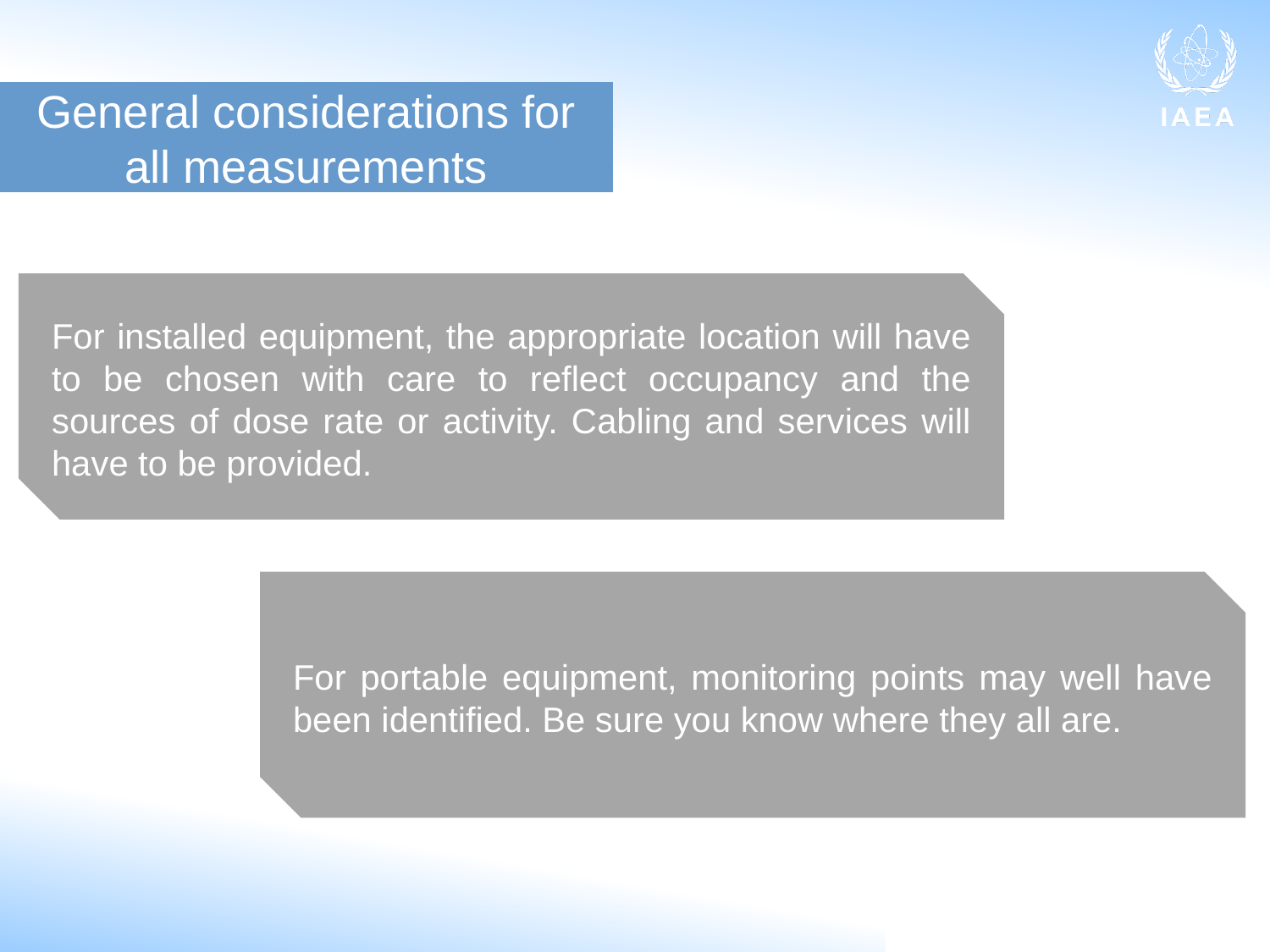

General considerations for all measurements

For installed equipment, the appropriate location will have to be chosen with care to reflect occupancy and the sources of dose rate or activity. Cabling and services will have to be provided.

For portable equipment, monitoring points may well have been identified. Be sure you know where they all are.